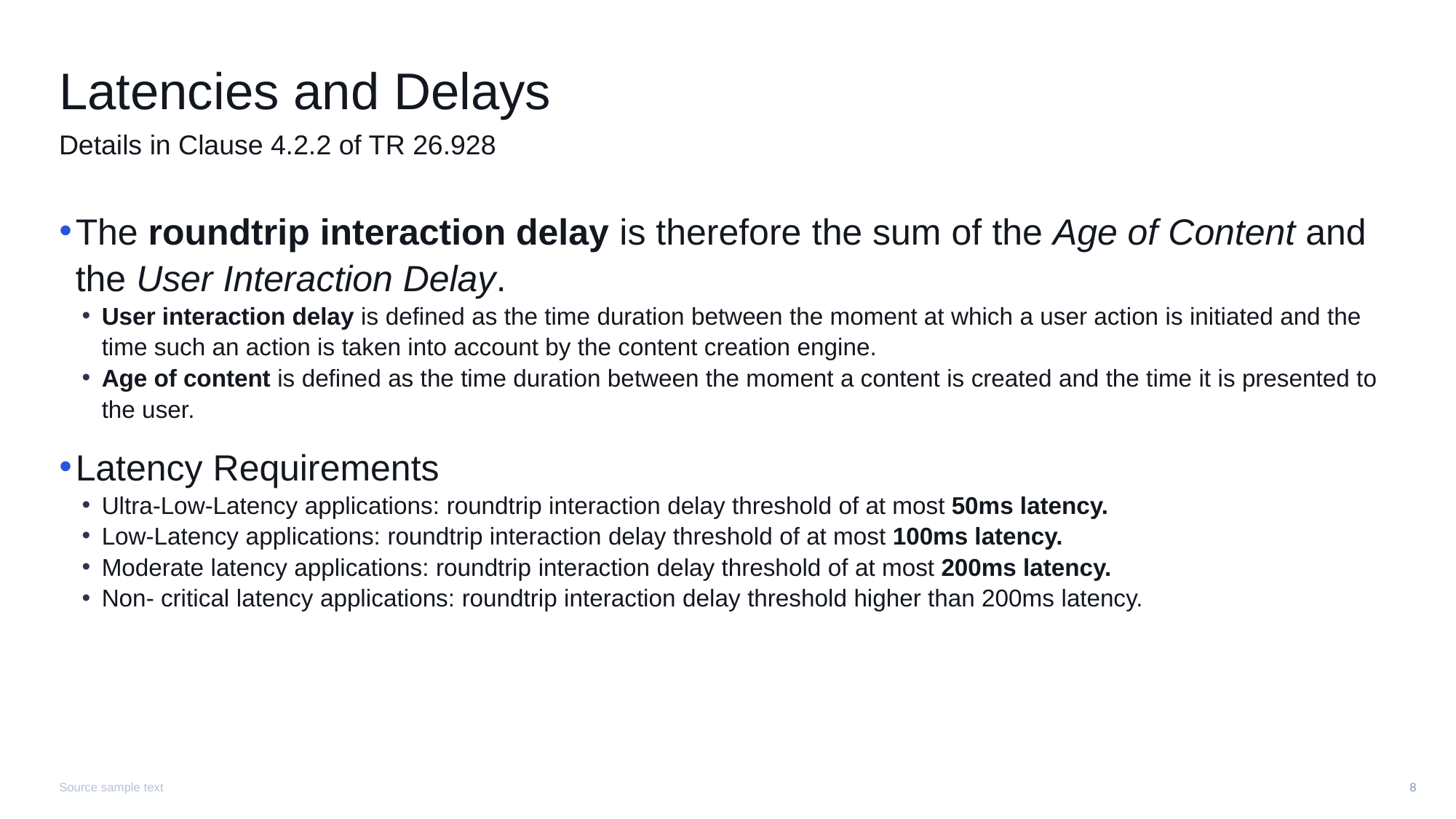

# Latencies and Delays
Details in Clause 4.2.2 of TR 26.928
The roundtrip interaction delay is therefore the sum of the Age of Content and the User Interaction Delay.
User interaction delay is defined as the time duration between the moment at which a user action is initiated and the time such an action is taken into account by the content creation engine.
Age of content is defined as the time duration between the moment a content is created and the time it is presented to the user.
Latency Requirements
Ultra-Low-Latency applications: roundtrip interaction delay threshold of at most 50ms latency.
Low-Latency applications: roundtrip interaction delay threshold of at most 100ms latency.
Moderate latency applications: roundtrip interaction delay threshold of at most 200ms latency.
Non- critical latency applications: roundtrip interaction delay threshold higher than 200ms latency.

Source sample text